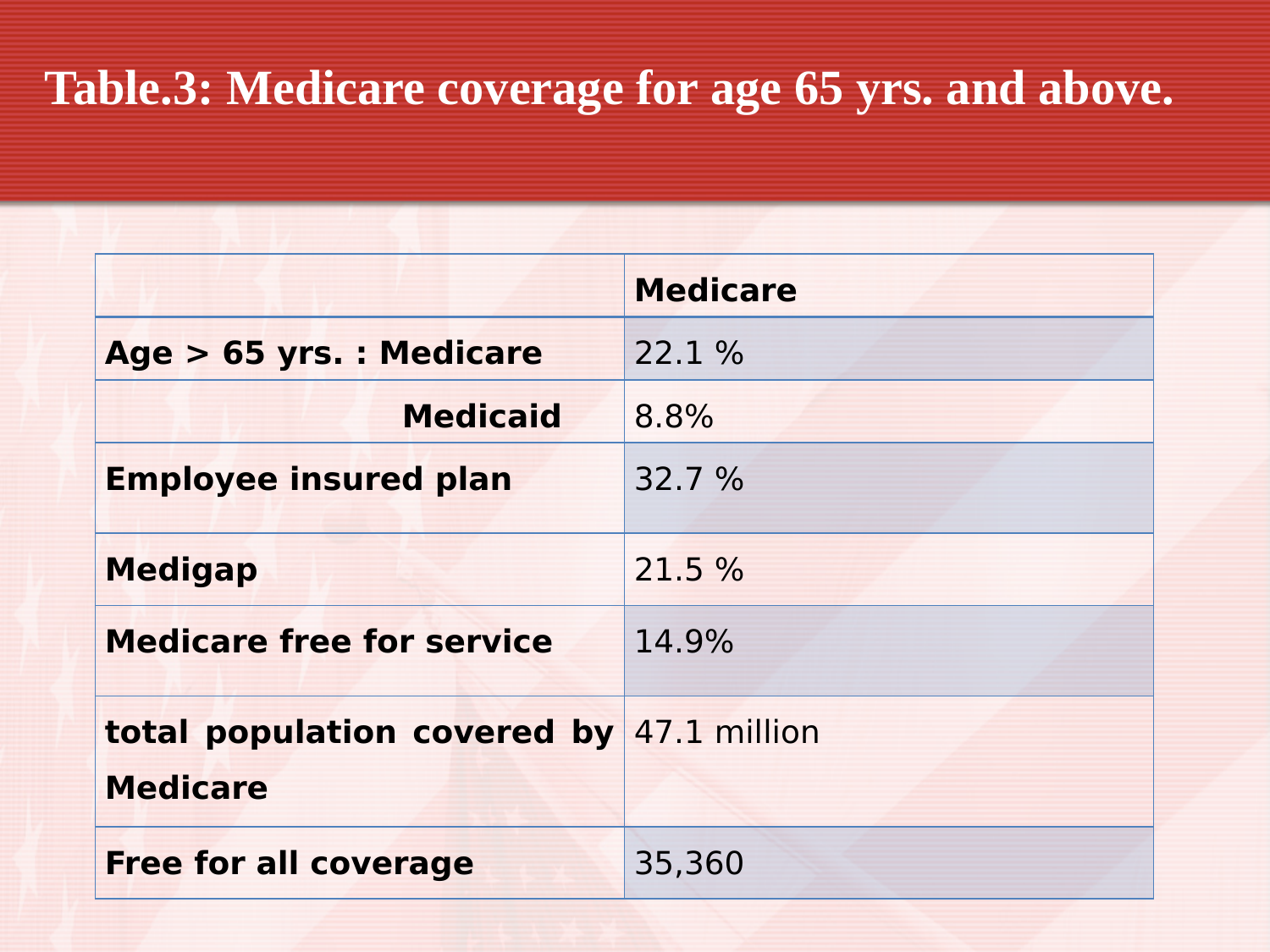

Table.3: Medicare coverage for age 65 yrs. and above.
|  | Medicare |
| --- | --- |
| Age > 65 yrs. : Medicare | 22.1 % |
| Medicaid | 8.8% |
| Employee insured plan | 32.7 % |
| Medigap | 21.5 % |
| Medicare free for service | 14.9% |
| total population covered by Medicare | 47.1 million |
| Free for all coverage | 35,360 |